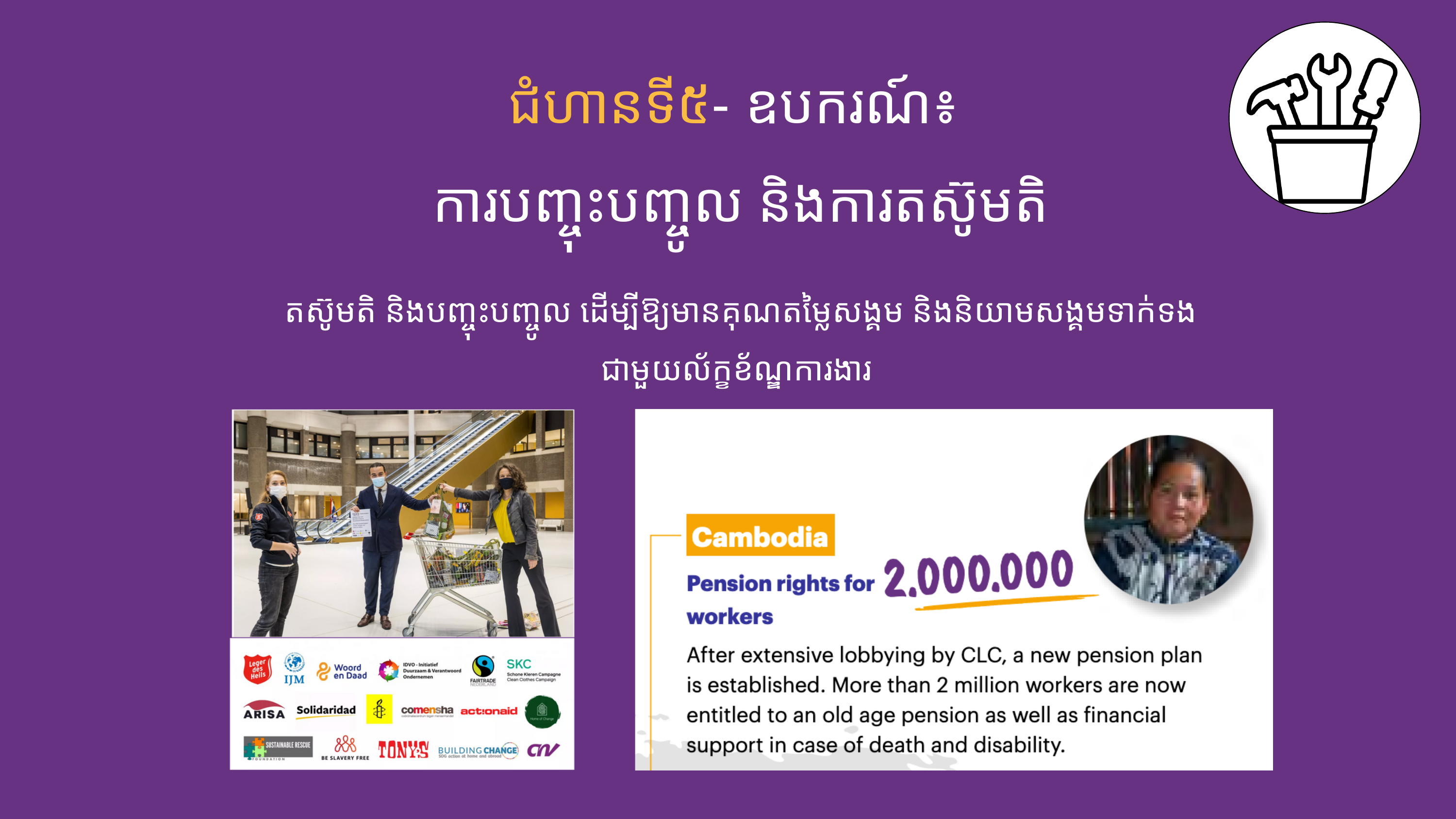

ជំហានទី៥- ឧបករណ៍៖
ការបញ្ចុះបញ្ចូល និង​ការតស៊ូមតិ

តស៊ូមតិ​ និងបញ្ចុះបញ្ចូល ដើម្បី​ឱ្យមាន​គុណតម្លៃសង្គម និង​និយាម​សង្គមទាក់ទងជាមួយ​ល័ក្ខខ័ណ្ឌការងារ